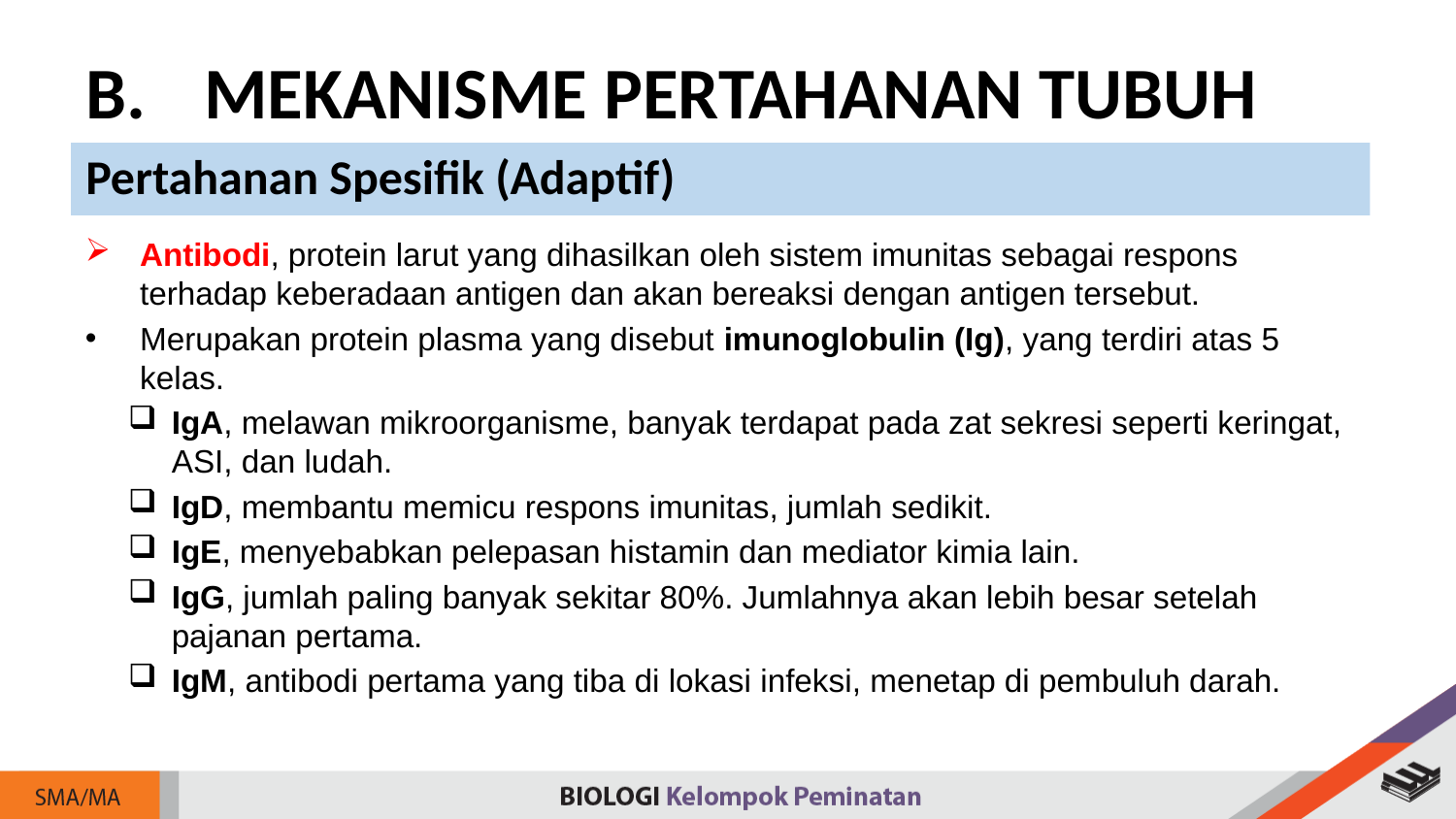

MEKANISME PERTAHANAN TUBUH
Pertahanan Spesifik (Adaptif)
Antibodi, protein larut yang dihasilkan oleh sistem imunitas sebagai respons terhadap keberadaan antigen dan akan bereaksi dengan antigen tersebut.
Merupakan protein plasma yang disebut imunoglobulin (Ig), yang terdiri atas 5 kelas.
IgA, melawan mikroorganisme, banyak terdapat pada zat sekresi seperti keringat, ASI, dan ludah.
IgD, membantu memicu respons imunitas, jumlah sedikit.
IgE, menyebabkan pelepasan histamin dan mediator kimia lain.
IgG, jumlah paling banyak sekitar 80%. Jumlahnya akan lebih besar setelah pajanan pertama.
IgM, antibodi pertama yang tiba di lokasi infeksi, menetap di pembuluh darah.